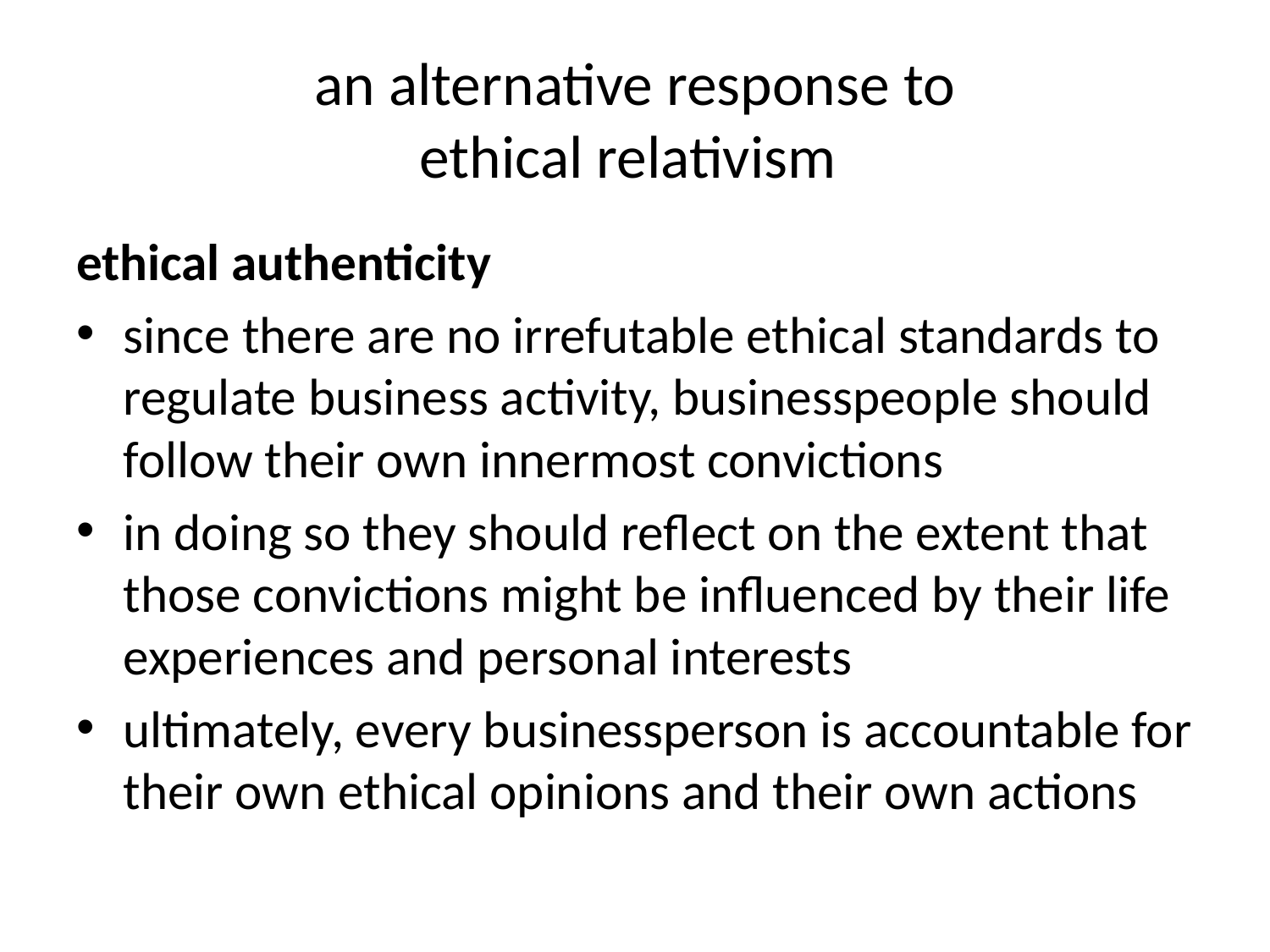

# an alternative response to ethical relativism
ethical authenticity
since there are no irrefutable ethical standards to regulate business activity, businesspeople should follow their own innermost convictions
in doing so they should reflect on the extent that those convictions might be influenced by their life experiences and personal interests
ultimately, every businessperson is accountable for their own ethical opinions and their own actions